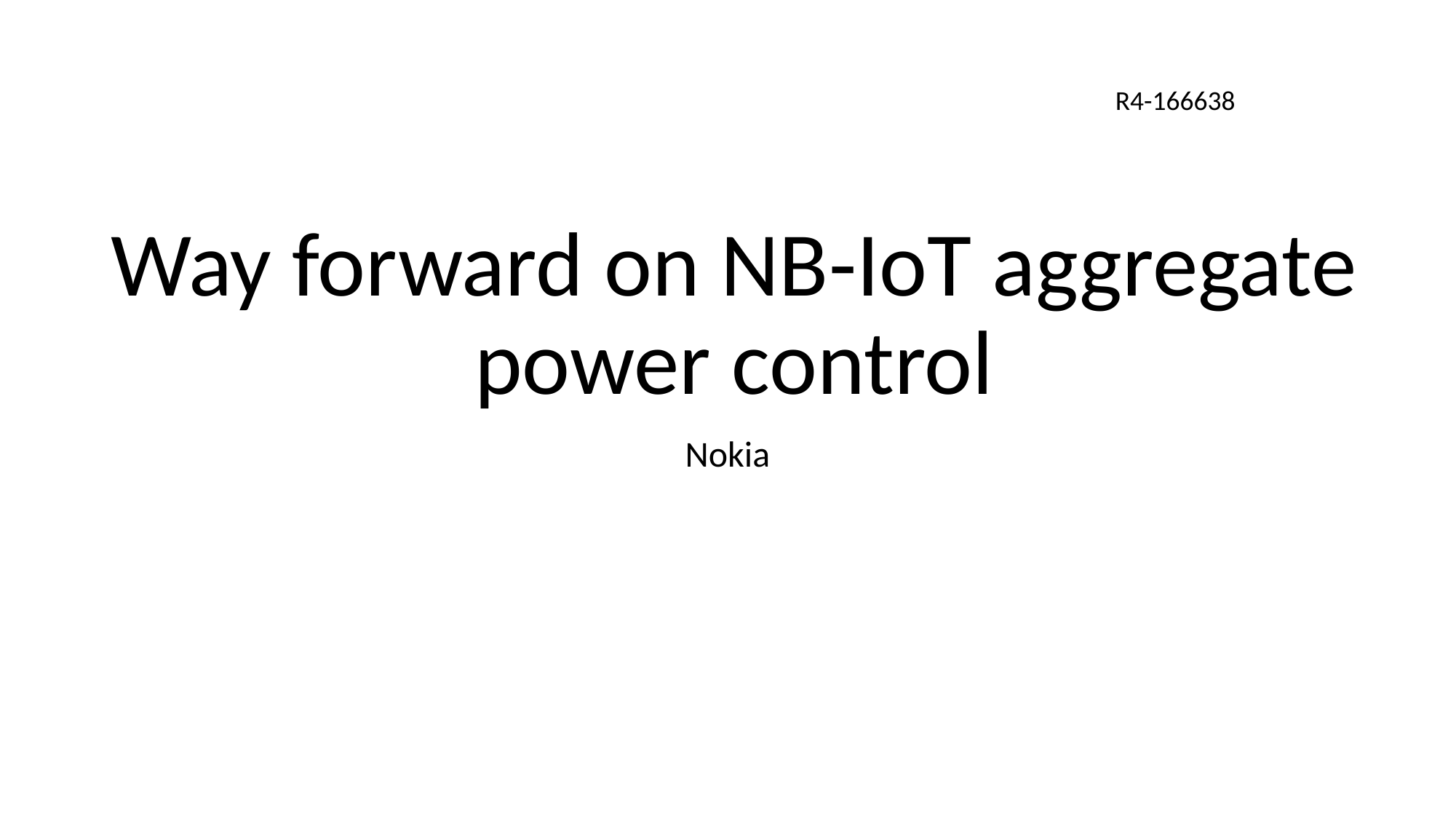

R4-166638
# Way forward on NB-IoT aggregate power control
Nokia